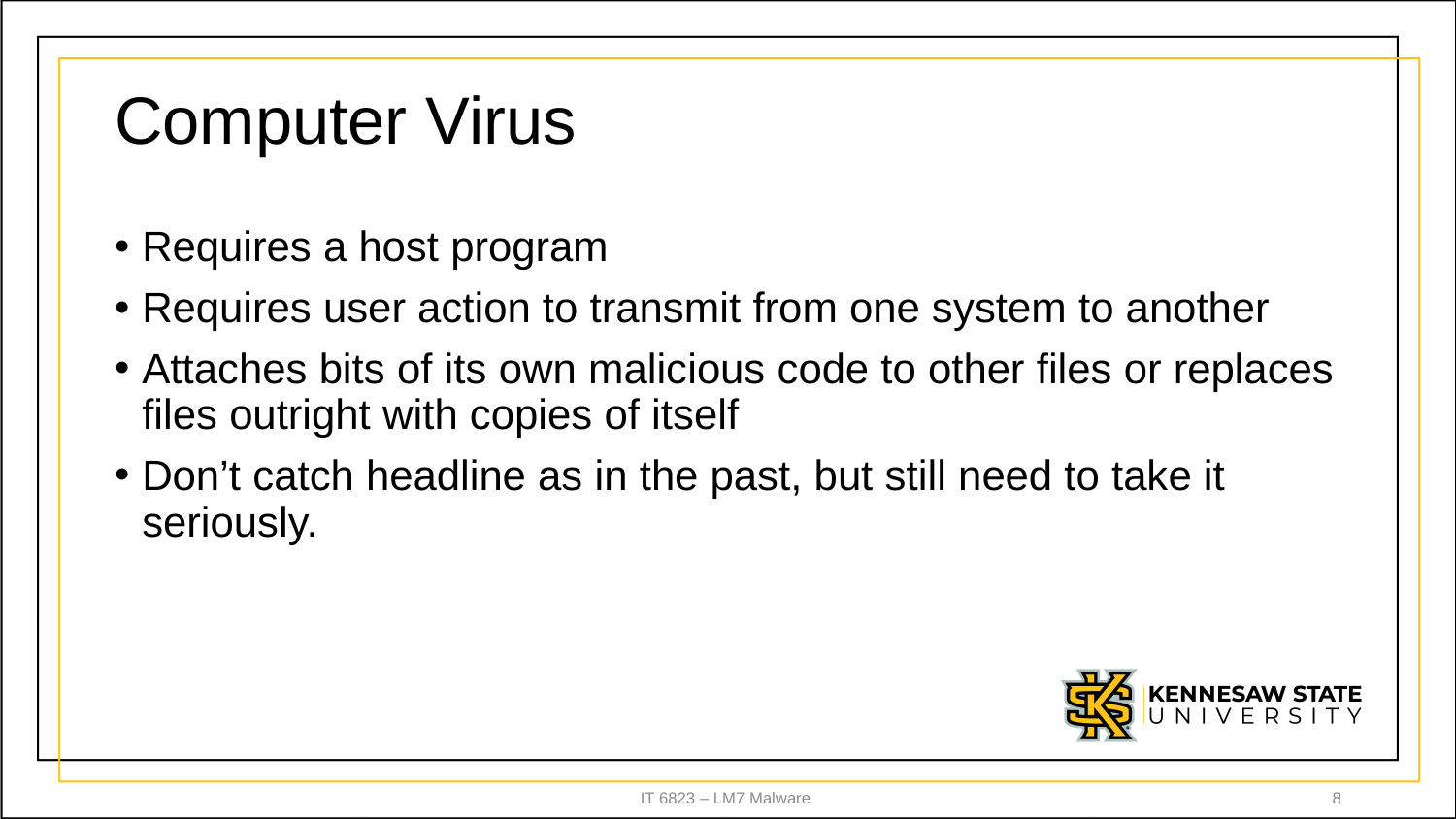

# Computer Virus
Requires a host program
Requires user action to transmit from one system to another
Attaches bits of its own malicious code to other files or replaces files outright with copies of itself
Don’t catch headline as in the past, but still need to take it seriously.
IT 6823 – LM7 Malware
8